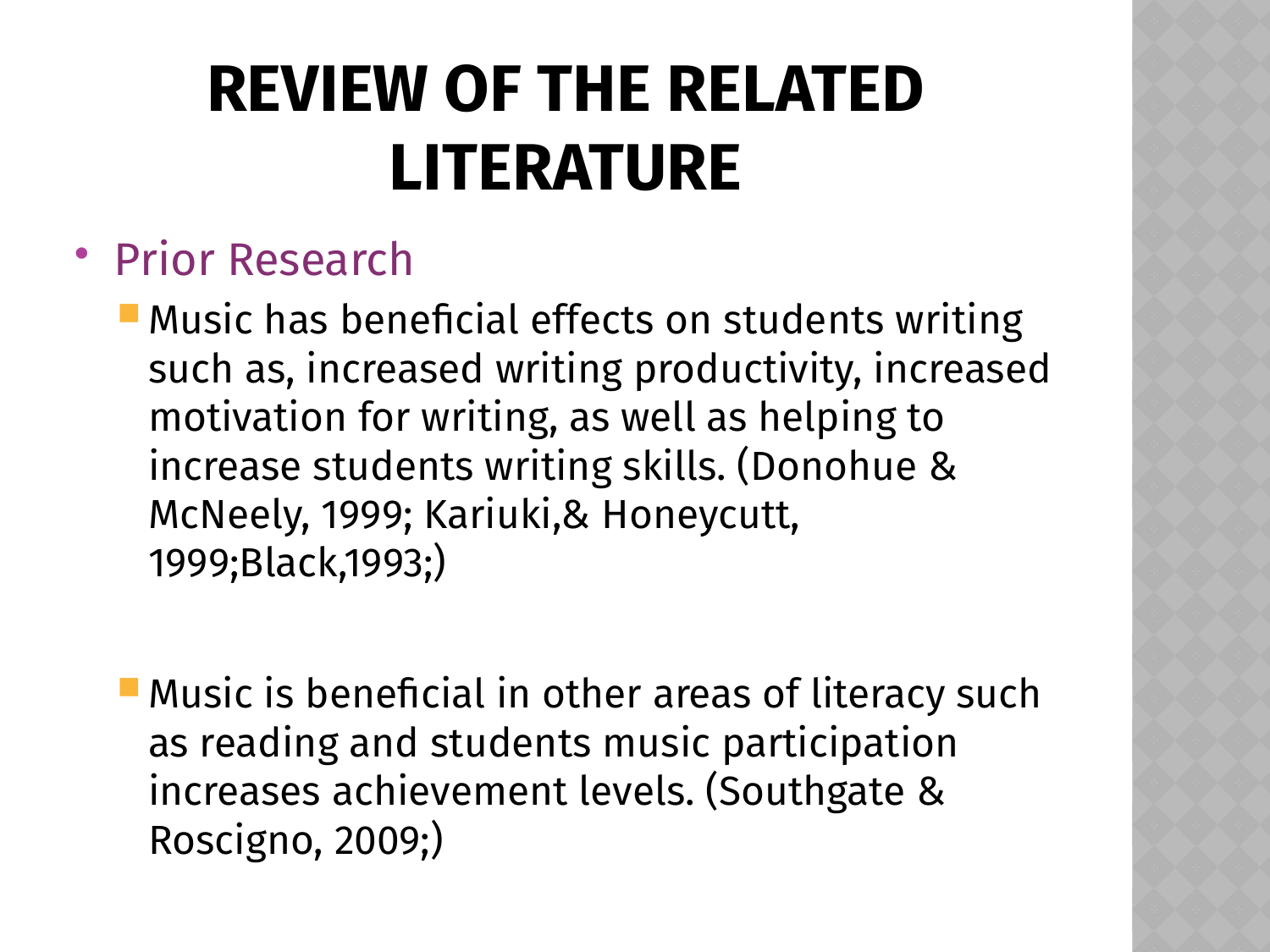

# Review of the related literature
Prior Research
Music has beneficial effects on students writing such as, increased writing productivity, increased motivation for writing, as well as helping to increase students writing skills. (Donohue & McNeely, 1999; Kariuki,& Honeycutt, 1999;Black,1993;)

Music is beneficial in other areas of literacy such as reading and students music participation increases achievement levels. (Southgate & Roscigno, 2009;)